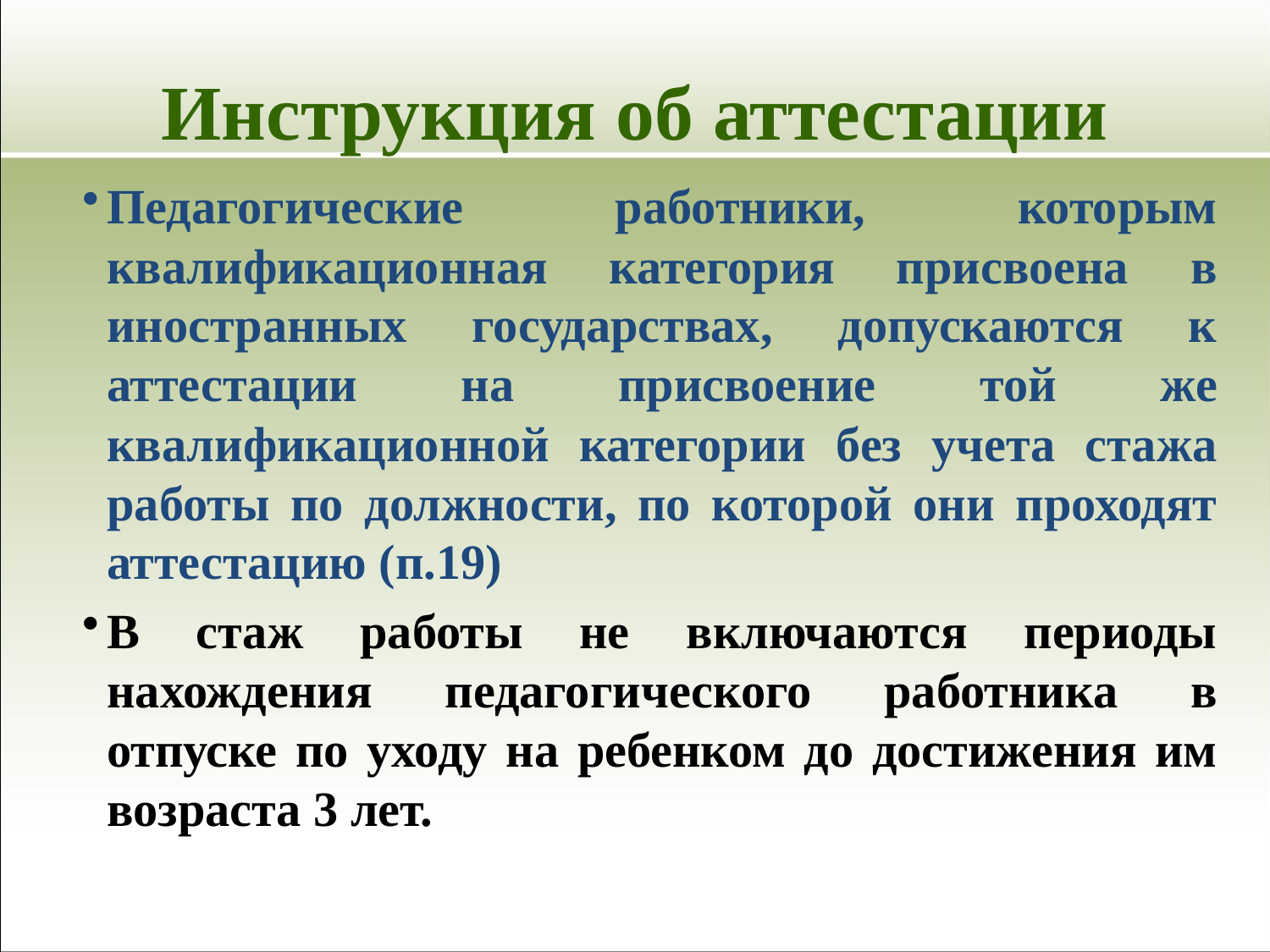

# Инструкция об аттестации
Педагогические работники, которым квалификационная категория присвоена в иностранных государствах, допускаются к аттестации на присвоение той же квалификационной категории без учета стажа работы по должности, по которой они проходят аттестацию (п.19)
В стаж работы не включаются периоды нахождения педагогического работника в отпуске по уходу на ребенком до достижения им возраста 3 лет.